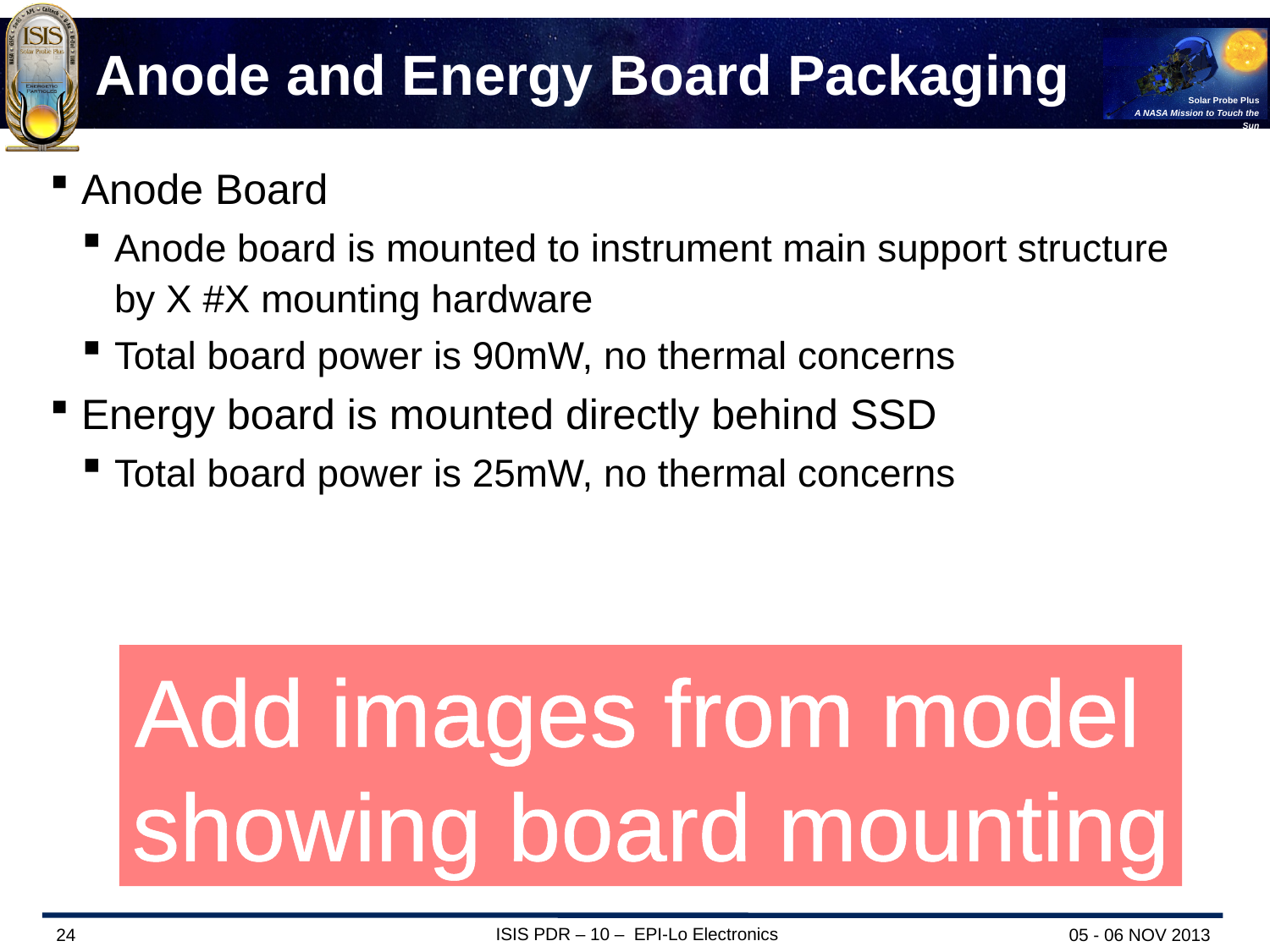

# Anode and Energy Board Packaging
Anode Board
Anode board is mounted to instrument main support structure by X #X mounting hardware
Total board power is 90mW, no thermal concerns
Energy board is mounted directly behind SSD
Total board power is 25mW, no thermal concerns

Add images from model
showing board mounting